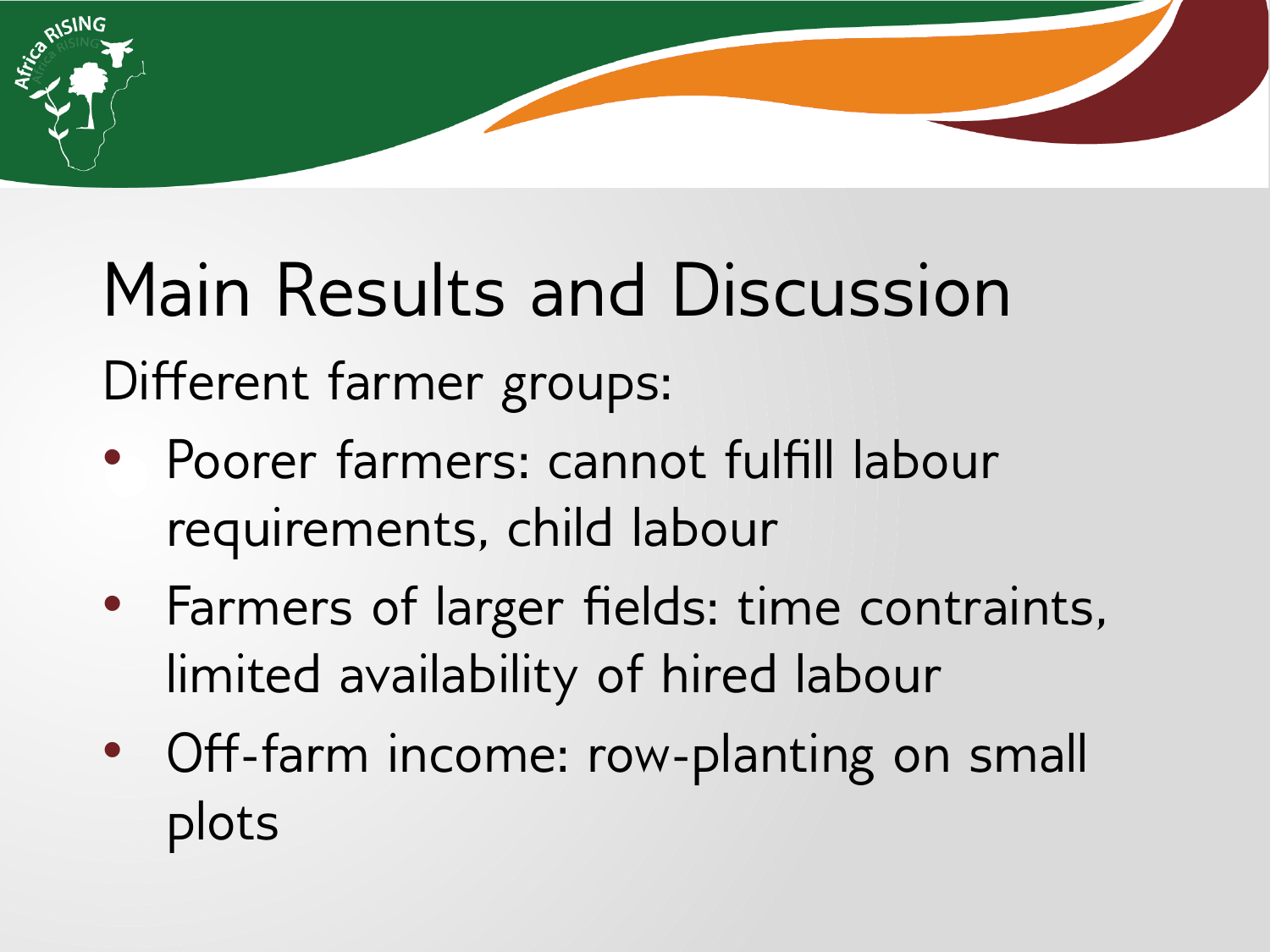

Main Results and Discussion
Different farmer groups:
Poorer farmers: cannot fulfill labour requirements, child labour
Farmers of larger fields: time contraints, limited availability of hired labour
Off-farm income: row-planting on small plots